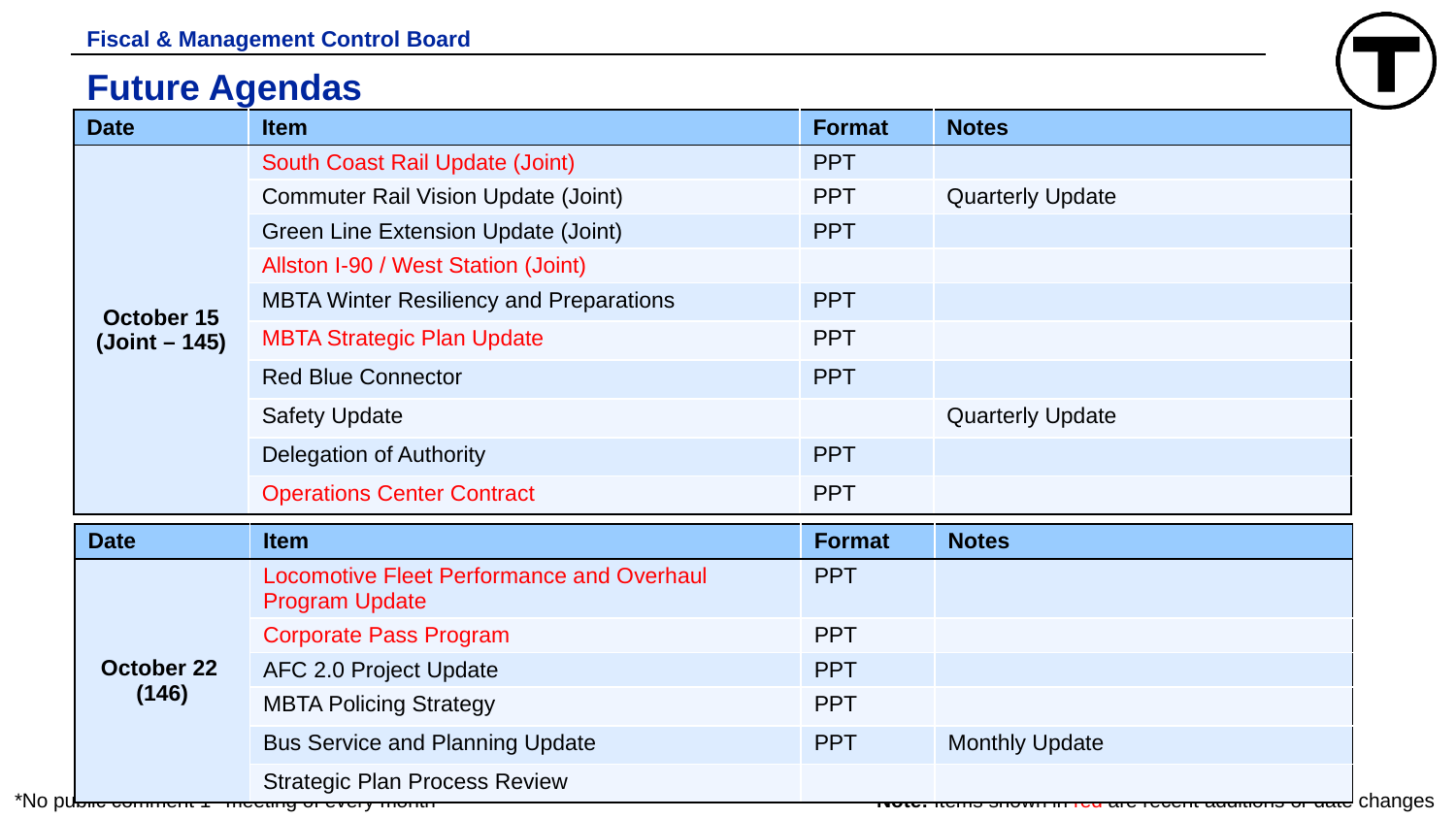

Fiscal & Management Control Board

# Future Agendas
| Date | Item | Format | Notes |
| --- | --- | --- | --- |
| October 15 (Joint – 145) | South Coast Rail Update (Joint) | PPT |  |
|  | Commuter Rail Vision Update (Joint) | PPT | Quarterly Update |
|  | Green Line Extension Update (Joint) | PPT |  |
|  | Allston I-90 / West Station (Joint) |  |  |
|  | MBTA Winter Resiliency and Preparations | PPT |  |
|  | MBTA Strategic Plan Update | PPT |  |
|  | Red Blue Connector | PPT |  |
|  | Safety Update |  | Quarterly Update |
|  | Delegation of Authority | PPT |  |
|  | Operations Center Contract | PPT |  |
| Date | Item | Format | Notes |
| --- | --- | --- | --- |
| October 22 (146) | Locomotive Fleet Performance and Overhaul Program Update | PPT |  |
|  | Corporate Pass Program | PPT |  |
|  | AFC 2.0 Project Update | PPT |  |
|  | MBTA Policing Strategy | PPT |  |
|  | Bus Service and Planning Update | PPT | Monthly Update |
|  | Strategic Plan Process Review |  |  |
Note: Items shown in red are recent additions or date changes
*No public comment 1st meeting of every month